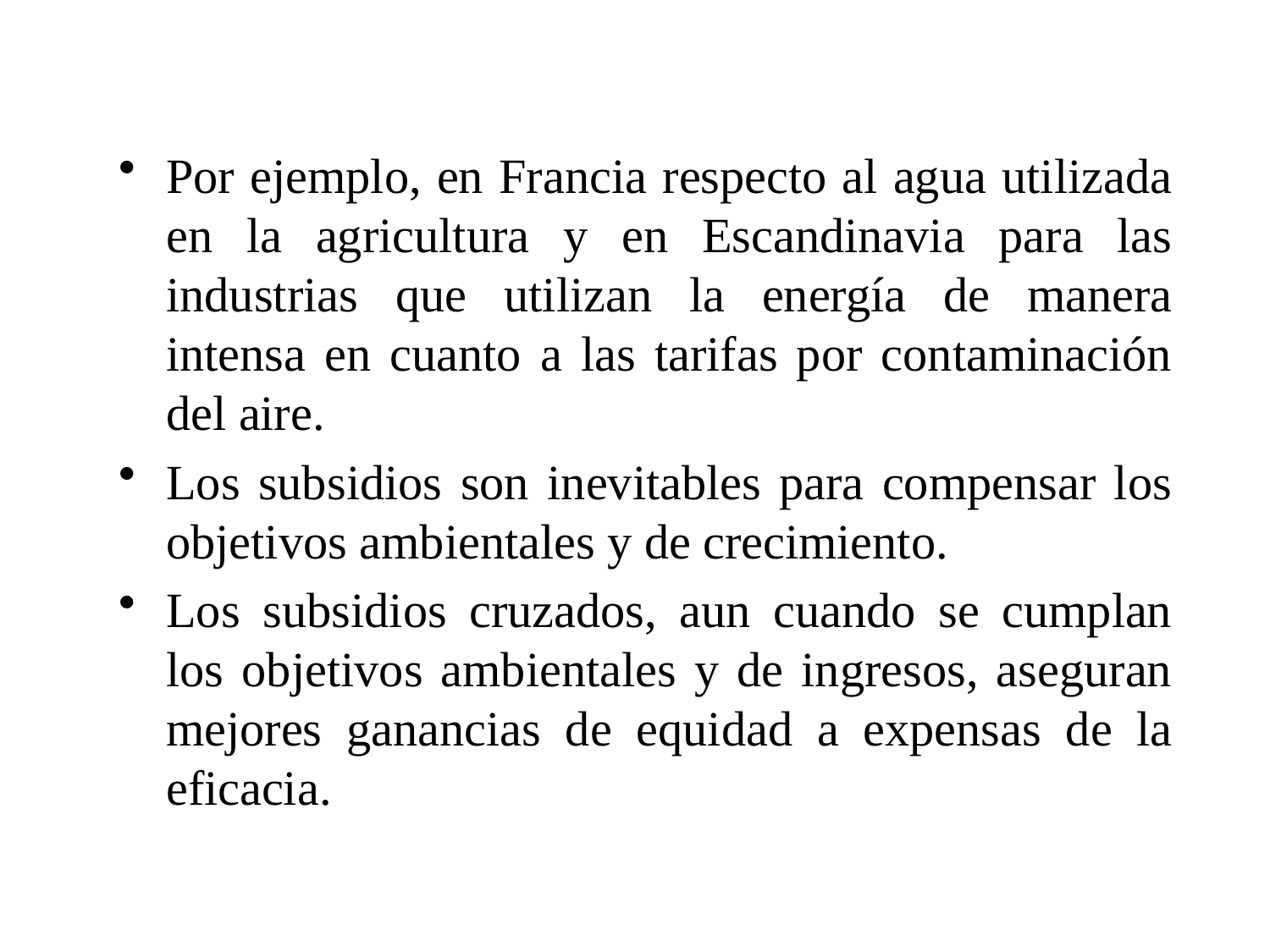

#
Por ejemplo, en Francia respecto al agua utilizada en la agricultura y en Escandinavia para las industrias que utilizan la energía de manera intensa en cuanto a las tarifas por contaminación del aire.
Los subsidios son inevitables para compensar los objetivos ambientales y de crecimiento.
Los subsidios cruzados, aun cuando se cumplan los objetivos ambientales y de ingresos, aseguran mejores ganancias de equidad a expensas de la eficacia.